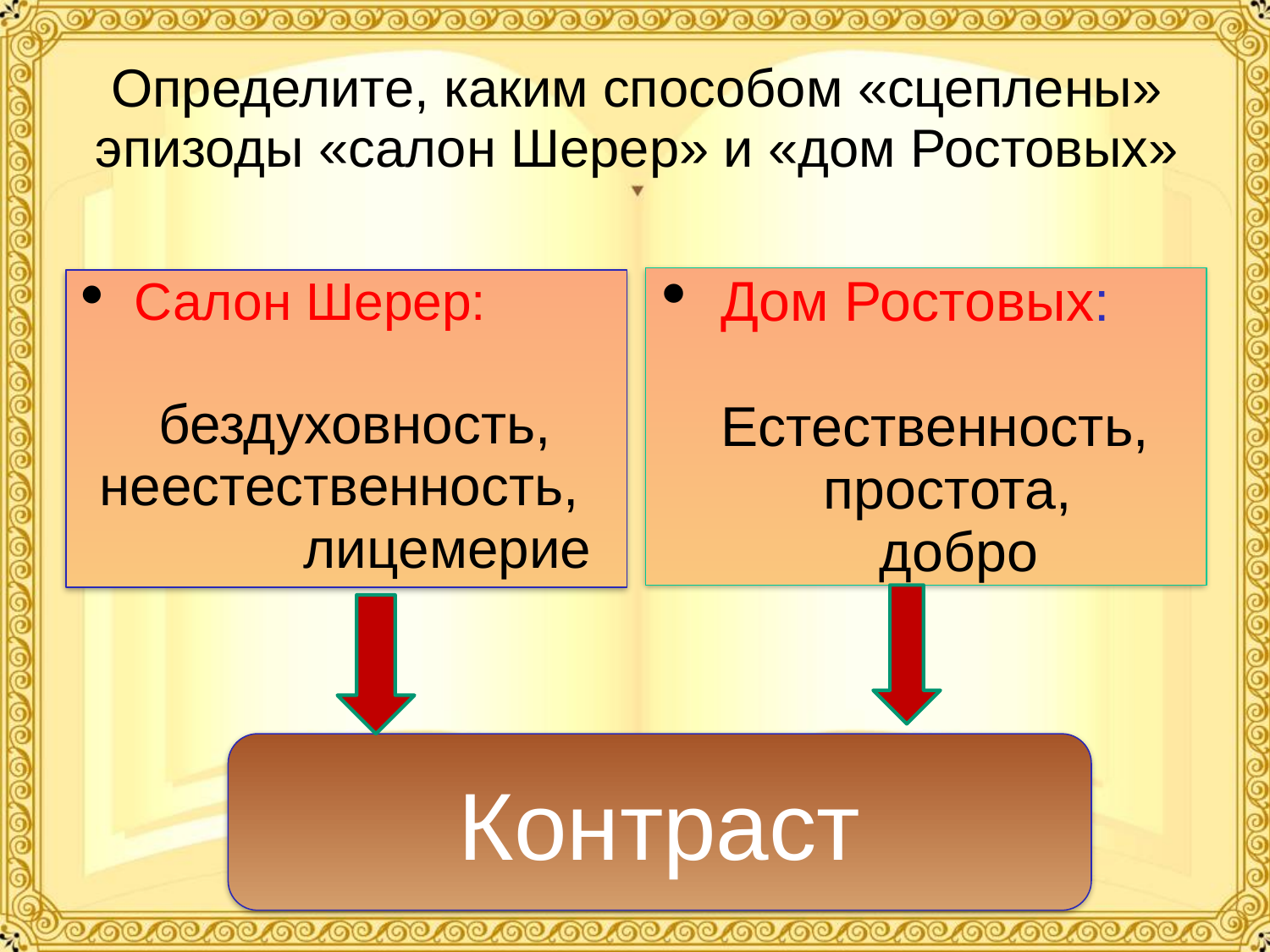

# Определите, каким способом «сцеплены» эпизоды «салон Шерер» и «дом Ростовых»
Дом Ростовых:

Естественность, простота,
   добро
Салон Шерер:

бездуховность,
неестественность,
            лицемерие

Контраст